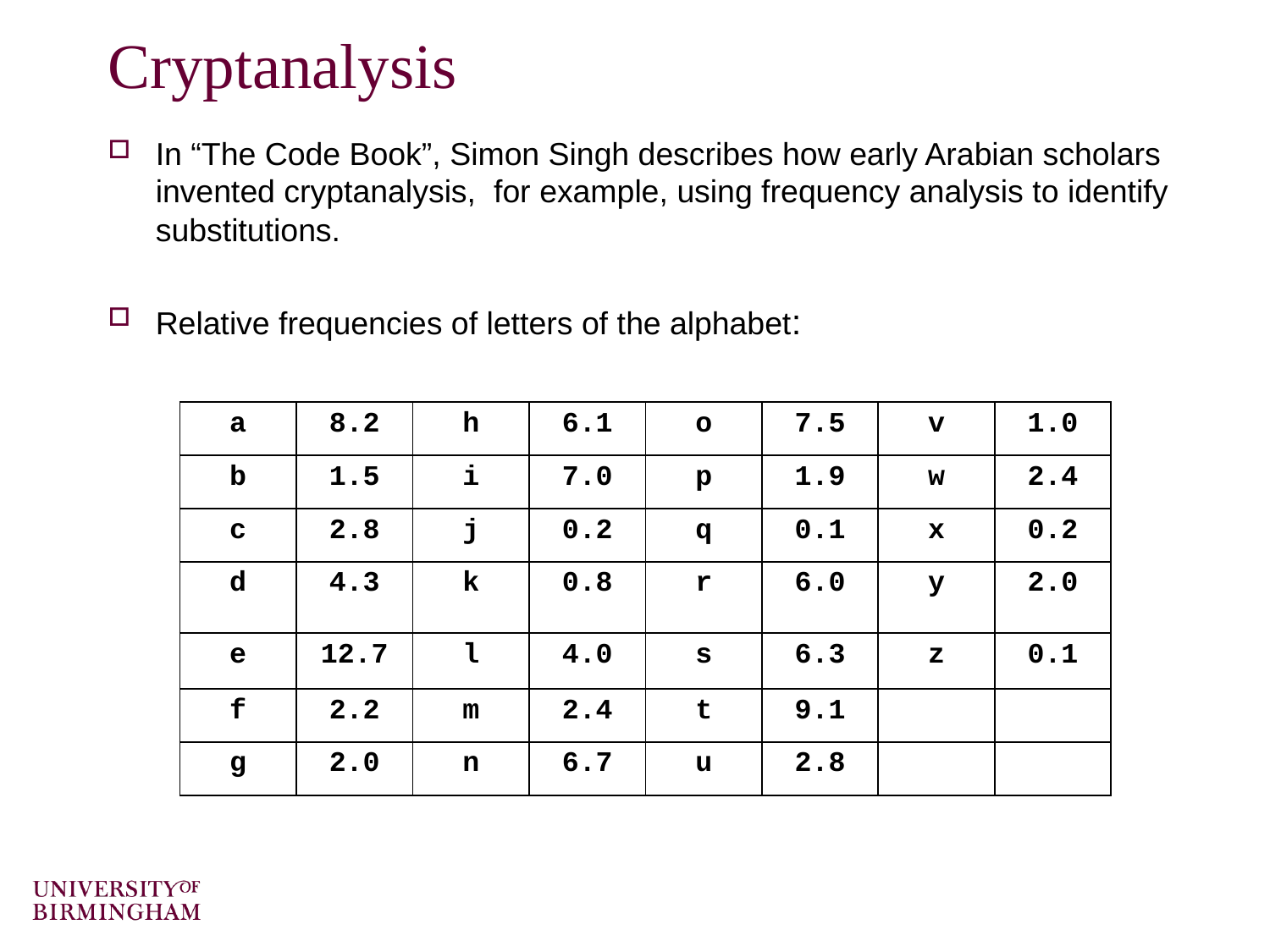

# Cryptanalysis
In “The Code Book”, Simon Singh describes how early Arabian scholars invented cryptanalysis,  for example, using frequency analysis to identify substitutions.

Relative frequencies of letters of the alphabet:

| a | 8.2 | h | 6.1 | o | 7.5 | v | 1.0 |
| --- | --- | --- | --- | --- | --- | --- | --- |
| b | 1.5 | i | 7.0 | p | 1.9 | w | 2.4 |
| c | 2.8 | j | 0.2 | q | 0.1 | x | 0.2 |
| d | 4.3 | k | 0.8 | r | 6.0 | y | 2.0 |
| e | 12.7 | l | 4.0 | s | 6.3 | z | 0.1 |
| f | 2.2 | m | 2.4 | t | 9.1 |  |  |
| g | 2.0 | n | 6.7 | u | 2.8 |  |  |